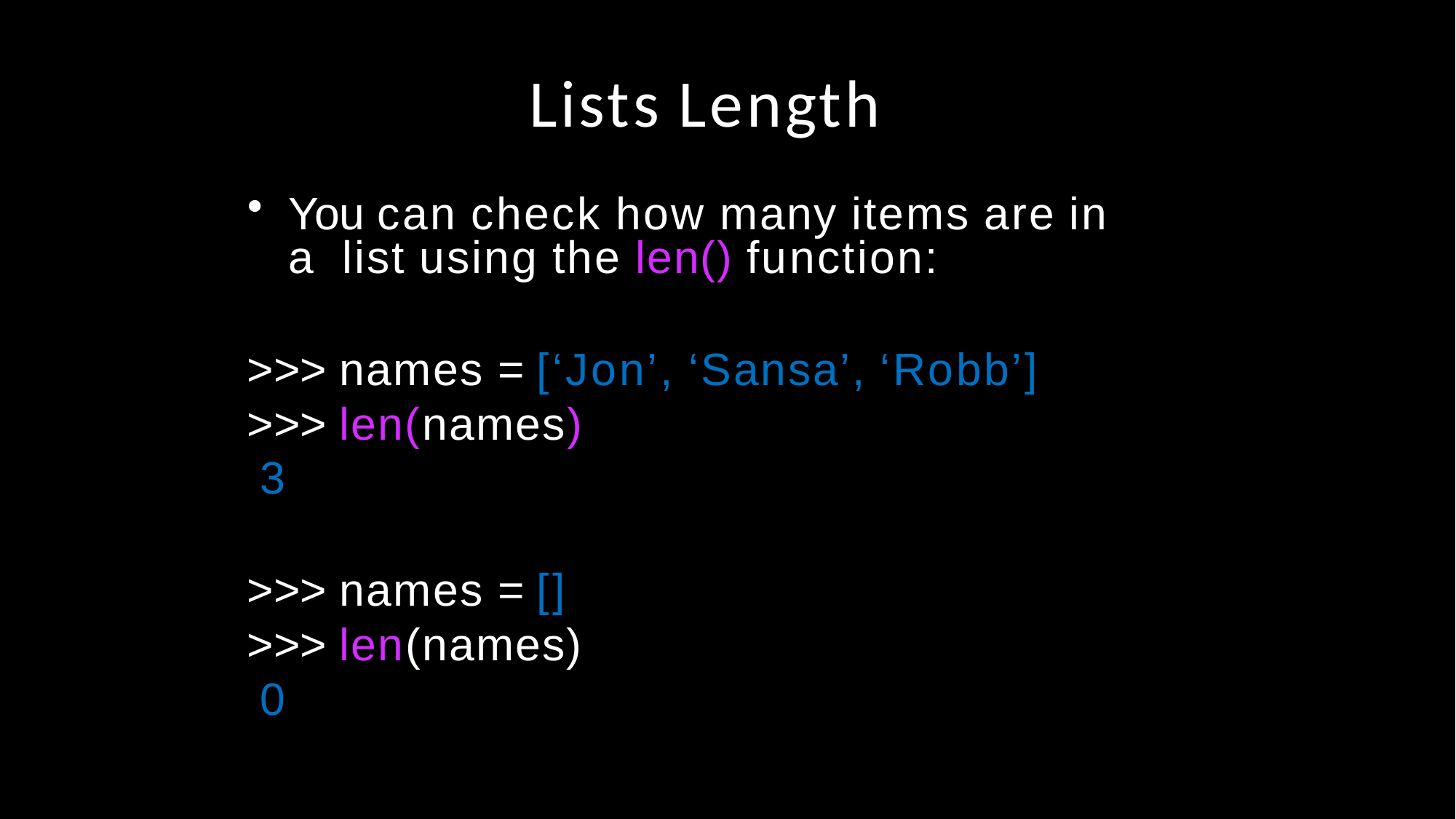

# Lists Length
You can check how many items are in a  list using the len() function:

>>> names = [‘Jon’, ‘Sansa’, ‘Robb’]
>>> len(names)  3

>>> names = []
>>> len(names)  0